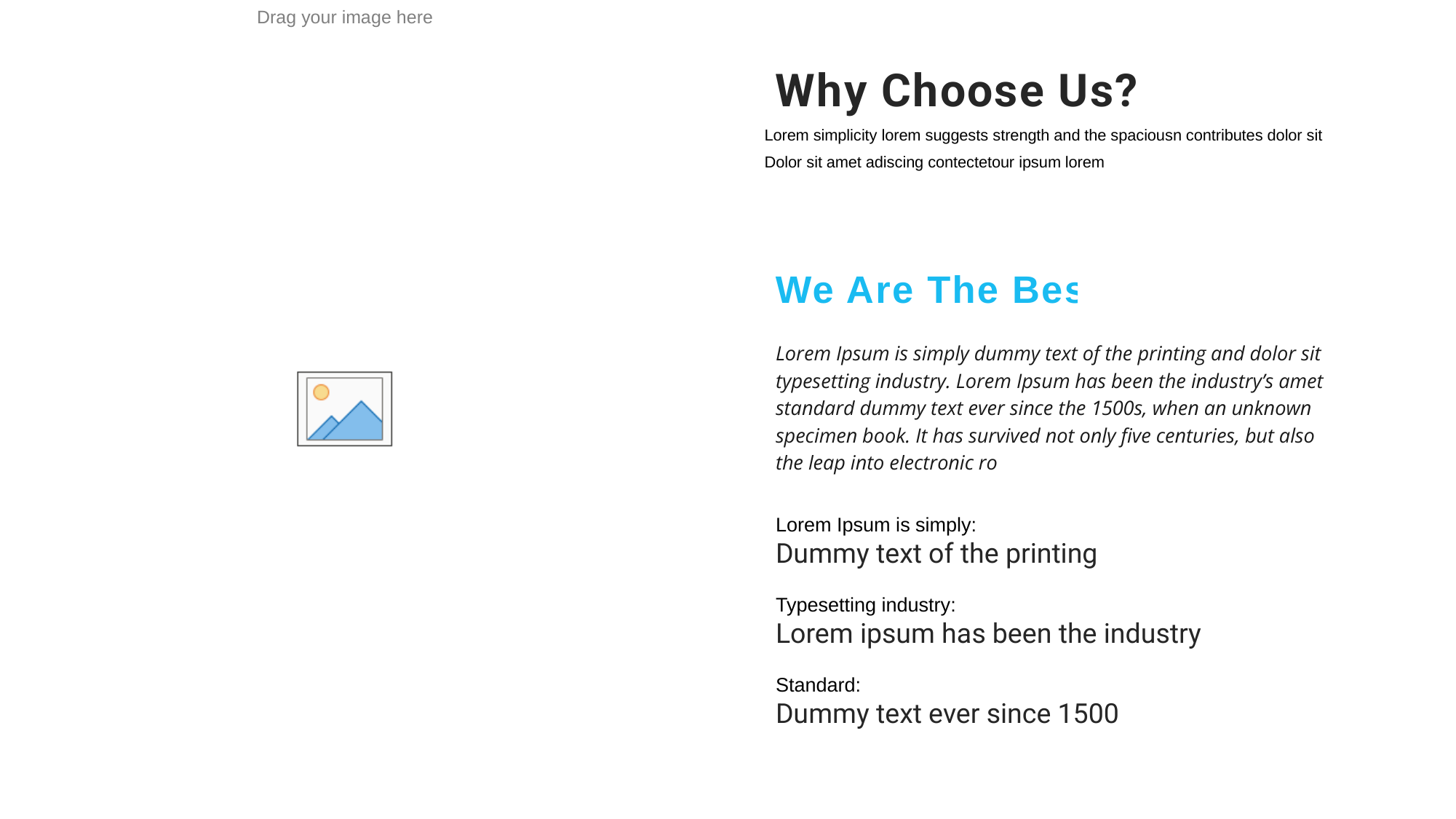

10
Why Choose Us?
Lorem simplicity lorem suggests strength and the spaciousn contributes dolor sit
Dolor sit amet adiscing contectetour ipsum lorem
We Are The Best
Lorem Ipsum is simply dummy text of the printing and dolor sit typesetting industry. Lorem Ipsum has been the industry’s amet standard dummy text ever since the 1500s, when an unknown specimen book. It has survived not only five centuries, but also the leap into electronic ro
Lorem Ipsum is simply:
Dummy text of the printing

Typesetting industry:
Lorem ipsum has been the industry

Standard:
Dummy text ever since 1500